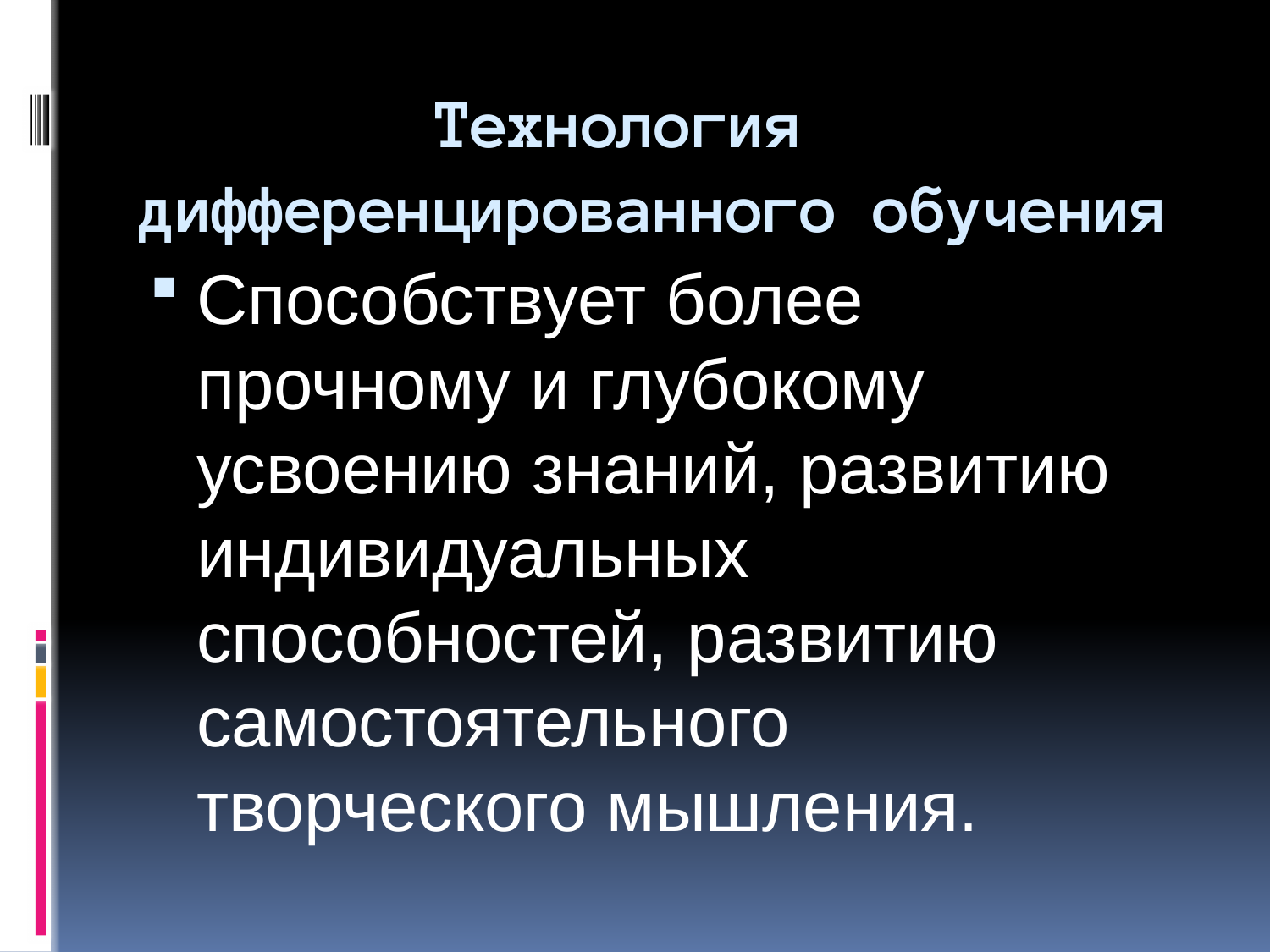

# Технология дифференцированного обучения
Способствует более прочному и глубокому усвоению знаний, развитию индивидуальных способностей, развитию самостоятельного творческого мышления.